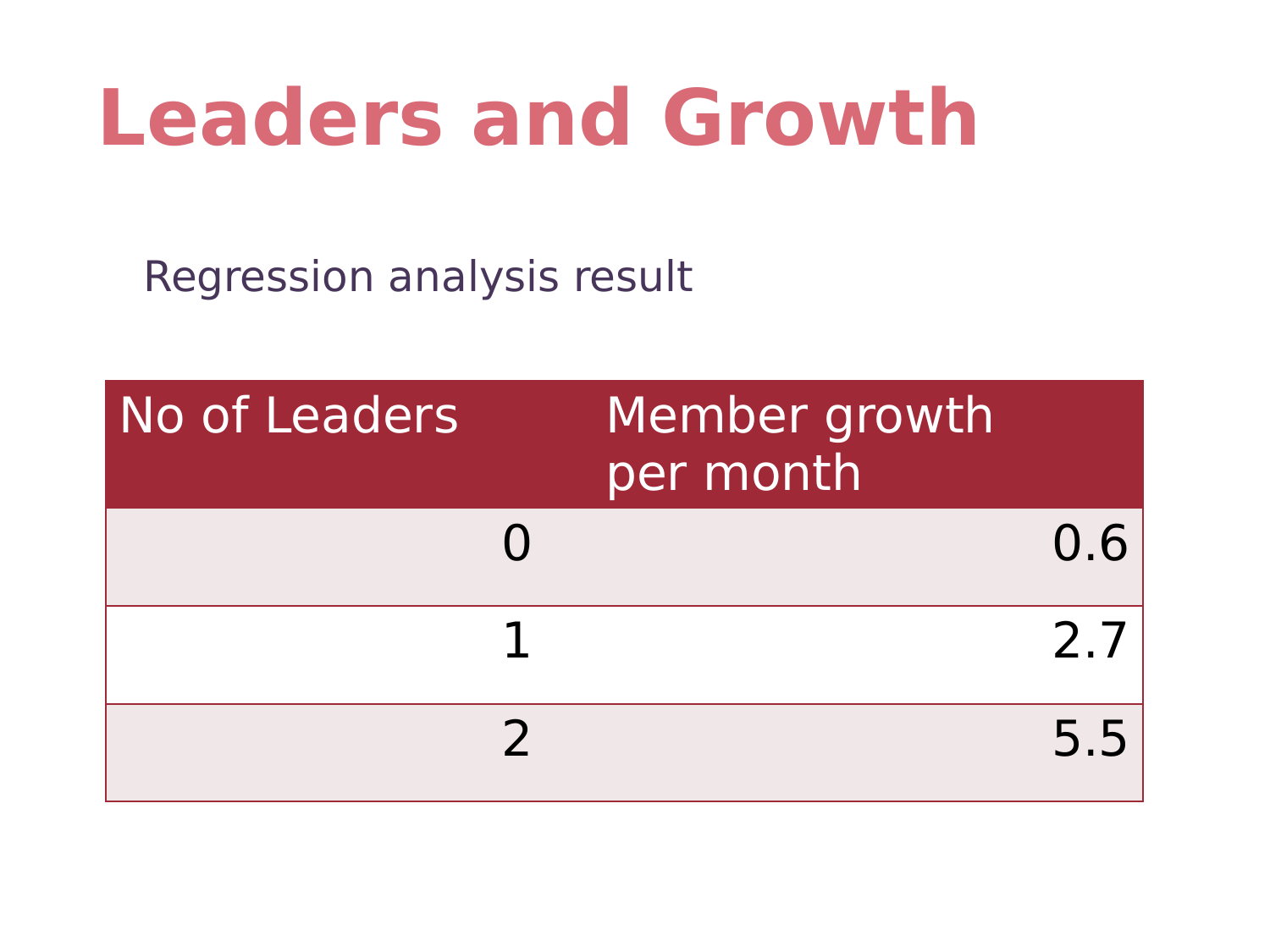

# Leaders and Growth
Regression analysis result
| No of Leaders | Member growth per month |
| --- | --- |
| 0 | 0.6 |
| 1 | 2.7 |
| 2 | 5.5 |